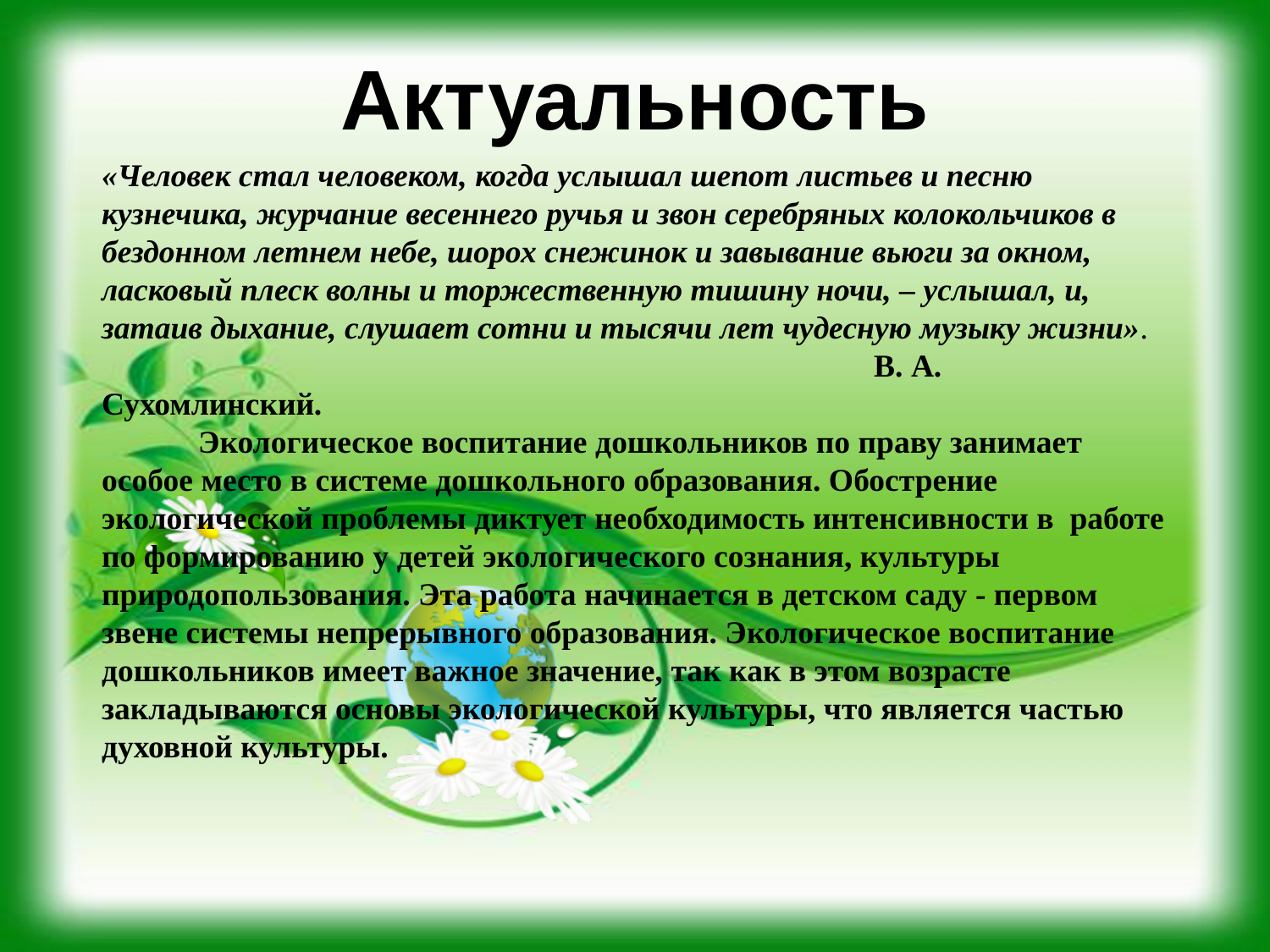

# Актуальность

«Человек стал человеком, когда услышал шепот листьев и песню кузнечика, журчание весеннего ручья и звон серебряных колокольчиков в бездонном летнем небе, шорох снежинок и завывание вьюги за окном, ласковый плеск волны и торжественную тишину ночи, – услышал, и, затаив дыхание, слушает сотни и тысячи лет чудесную музыку жизни».
                                                                                                В. А. Сухомлинский.
            Экологическое воспитание дошкольников по праву занимает особое место в системе дошкольного образования. Обострение экологической проблемы диктует необходимость интенсивности в  работе по формированию у детей экологического сознания, культуры природопользования. Эта работа начинается в детском саду - первом звене системы непрерывного образования. Экологическое воспитание дошкольников имеет важное значение, так как в этом возрасте закладываются основы экологической культуры, что является частью духовной культуры.